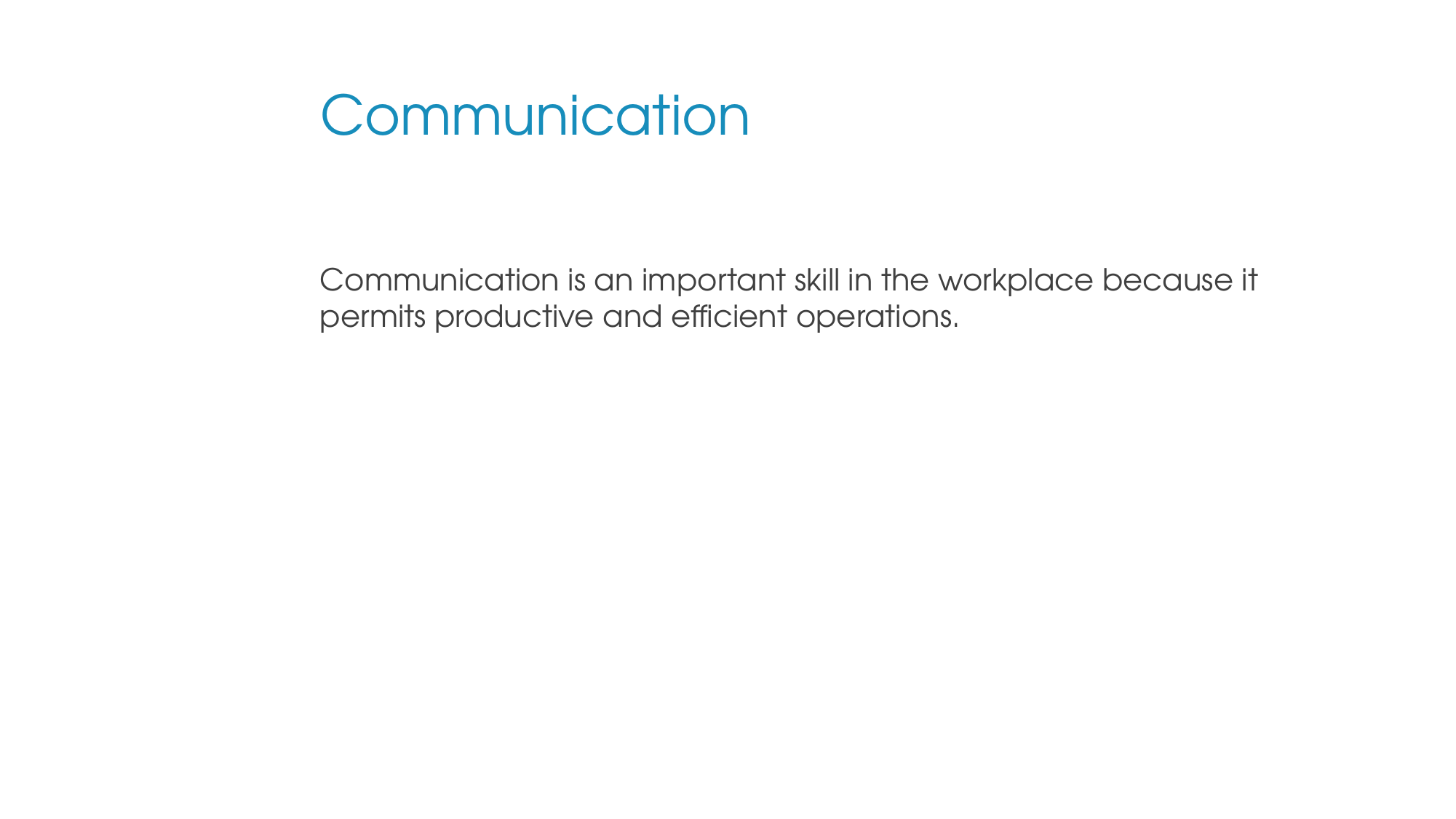

# Communication
Communication is an important skill in the workplace because it permits productive and efficient operations.